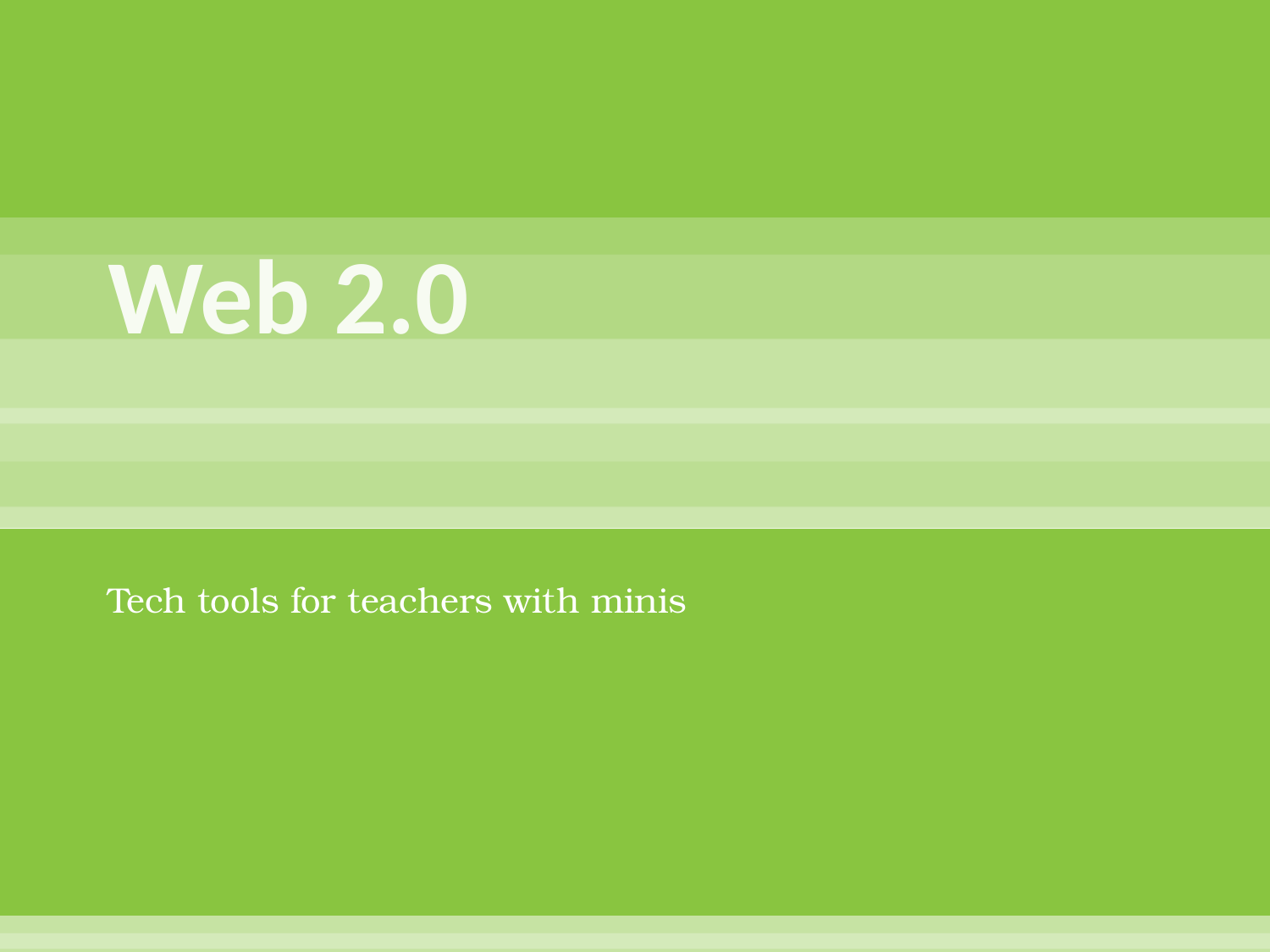

# Web 2.0
Tech tools for teachers with minis